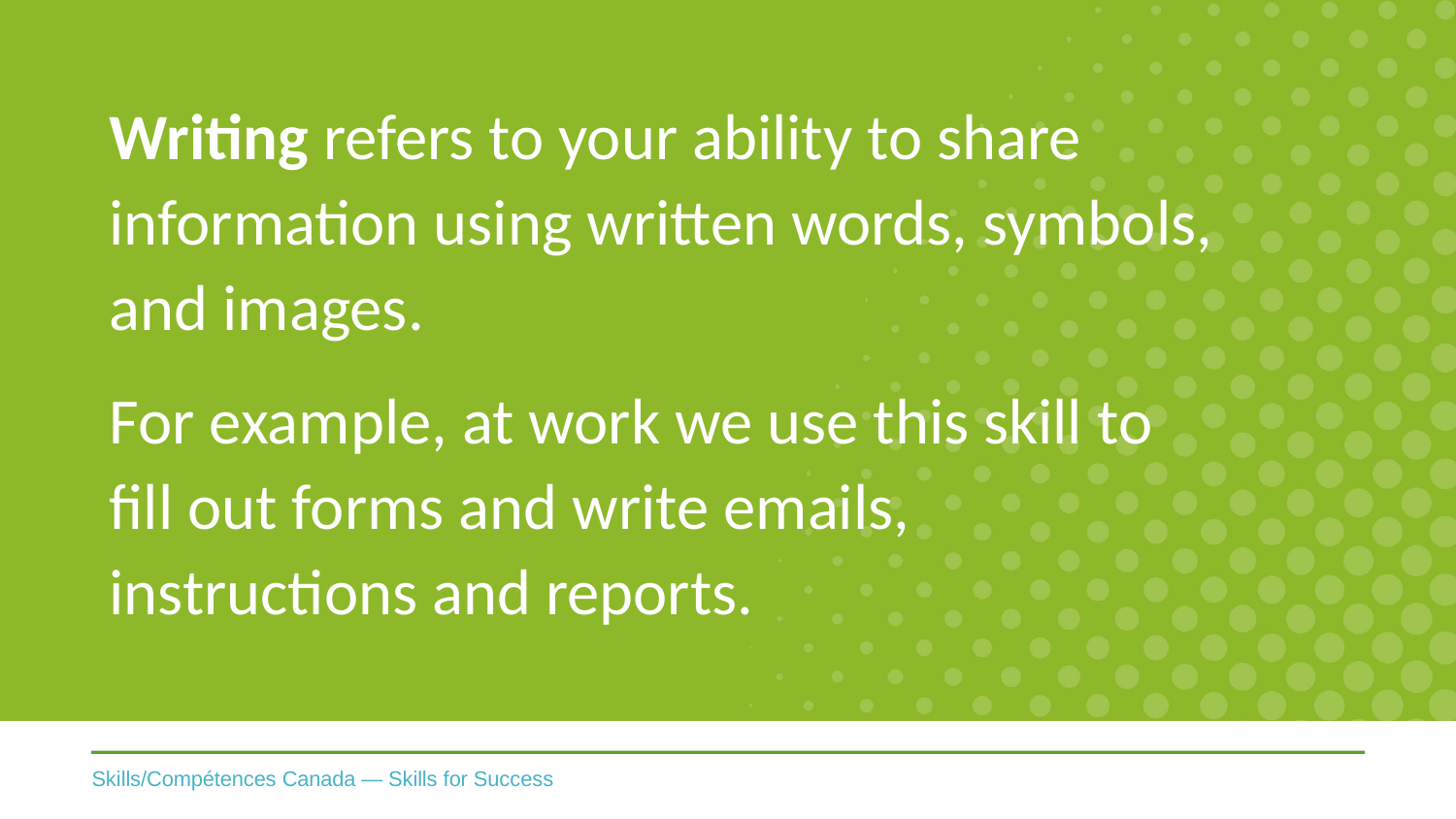

Writing refers to your ability to share information using written words, symbols, and images.
For example, at work we use this skill to fill out forms and write emails, instructions and reports.